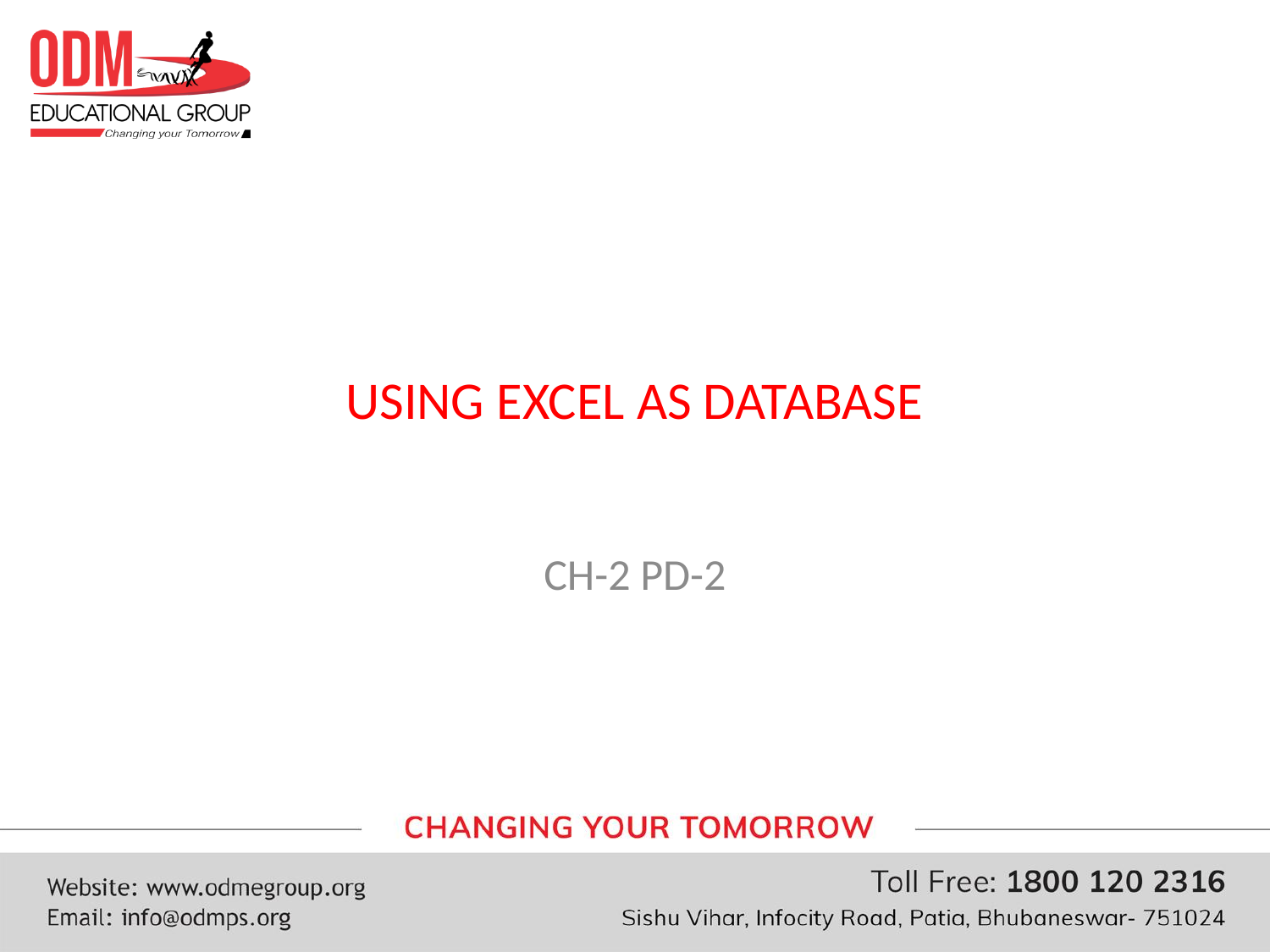

# USING EXCEL AS DATABASE
CH-2 PD-2